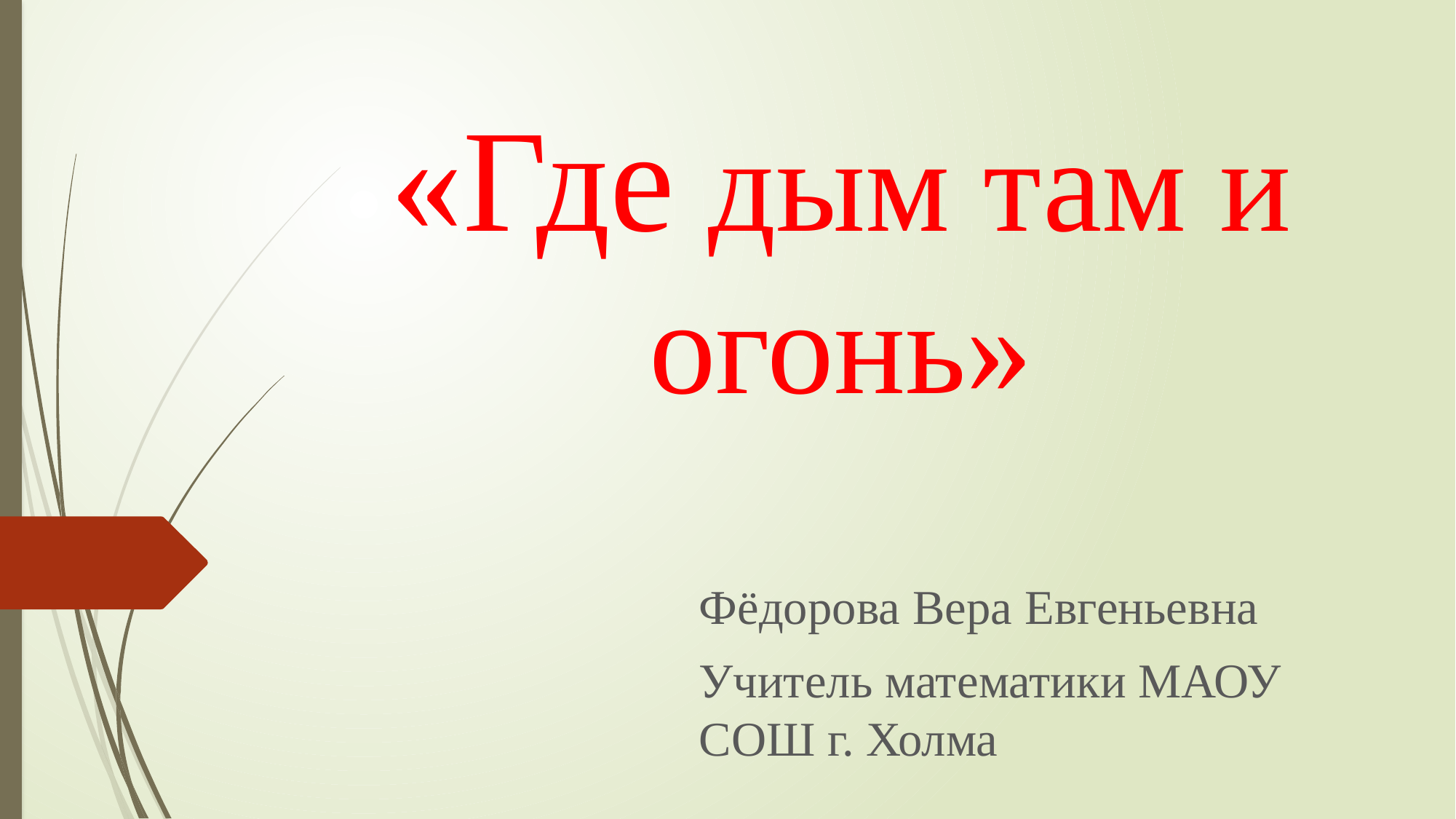

# «Где дым там и огонь»
Фёдорова Вера Евгеньевна
Учитель математики МАОУ СОШ г. Холма